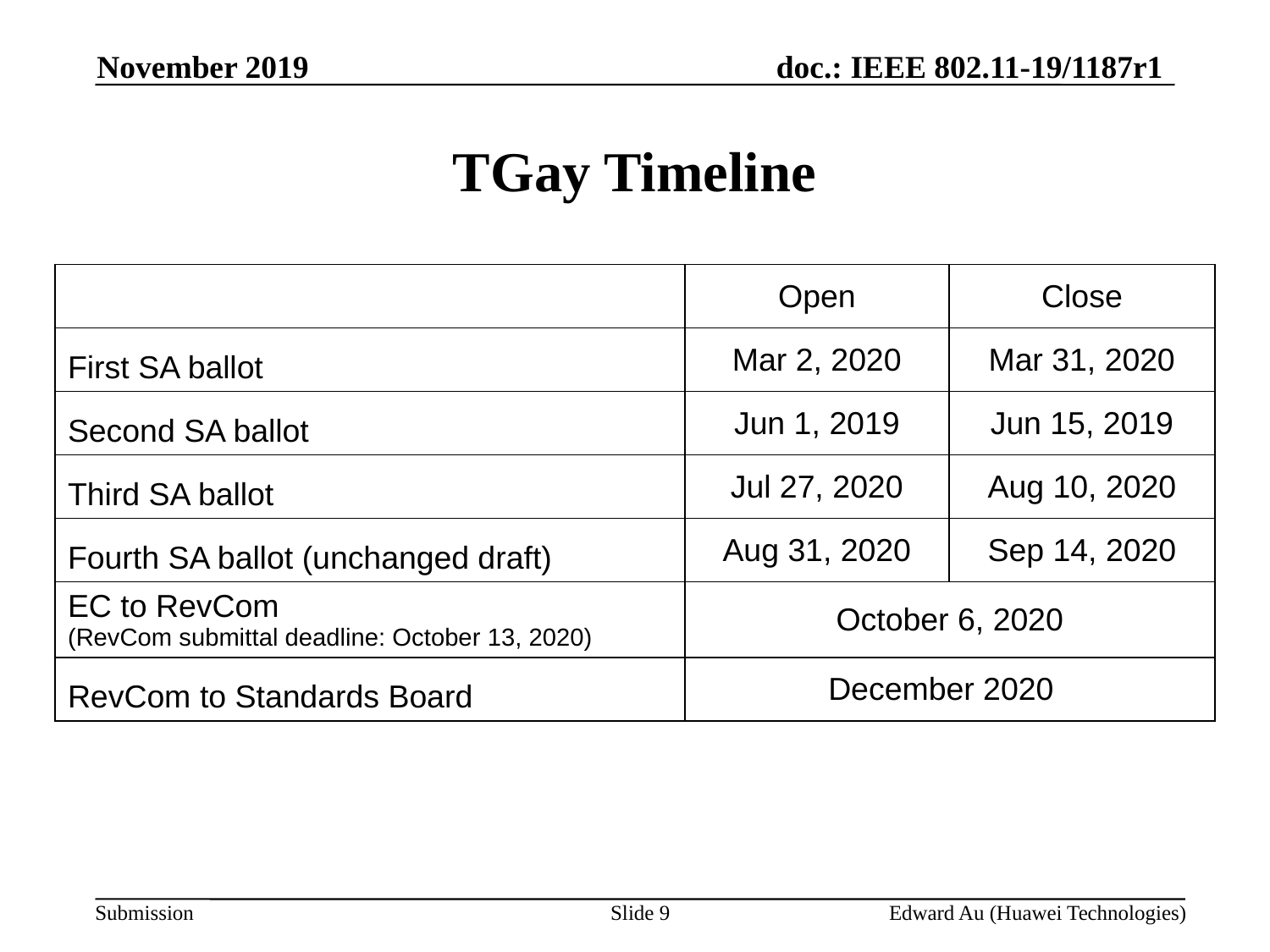

November 2019
# TGay Timeline
|  | Open | Close |
| --- | --- | --- |
| First SA ballot | Mar 2, 2020 | Mar 31, 2020 |
| Second SA ballot | Jun 1, 2019 | Jun 15, 2019 |
| Third SA ballot | Jul 27, 2020 | Aug 10, 2020 |
| Fourth SA ballot (unchanged draft) | Aug 31, 2020 | Sep 14, 2020 |
| EC to RevCom (RevCom submittal deadline: October 13, 2020) | October 6, 2020 |  |
| RevCom to Standards Board | December 2020 |  |
Slide 9
Edward Au (Huawei Technologies)